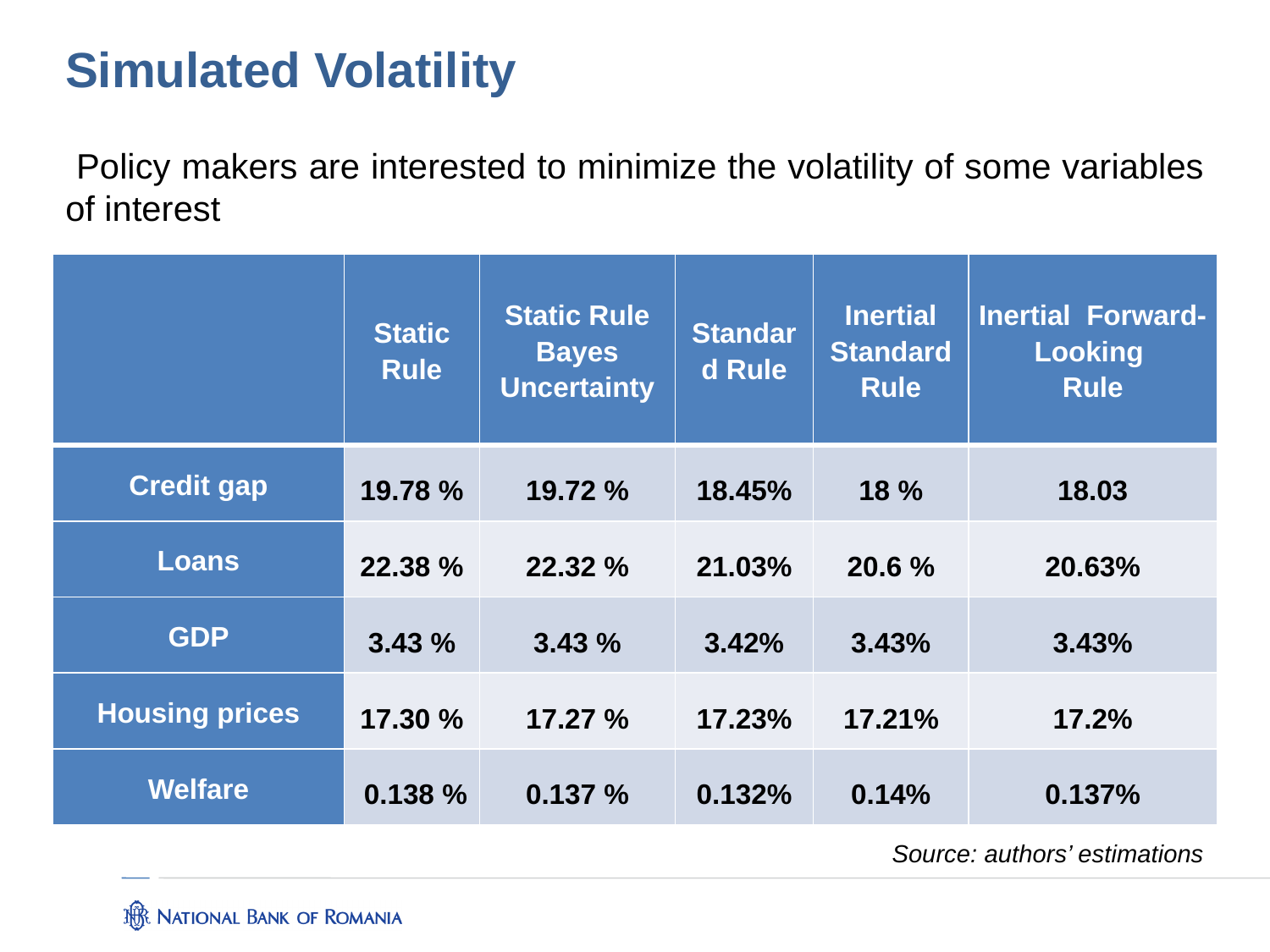

Simulated Volatility
 Policy makers are interested to minimize the volatility of some variables of interest
|  | Static Rule | Static Rule Bayes Uncertainty | Standard Rule | Inertial Standard Rule | Inertial Forward-Looking Rule |
| --- | --- | --- | --- | --- | --- |
| Credit gap | 19.78 % | 19.72 % | 18.45% | 18 % | 18.03 |
| Loans | 22.38 % | 22.32 % | 21.03% | 20.6 % | 20.63% |
| GDP | 3.43 % | 3.43 % | 3.42% | 3.43% | 3.43% |
| Housing prices | 17.30 % | 17.27 % | 17.23% | 17.21% | 17.2% |
| Welfare | 0.138 % | 0.137 % | 0.132% | 0.14% | 0.137% |
Source: authors’ estimations